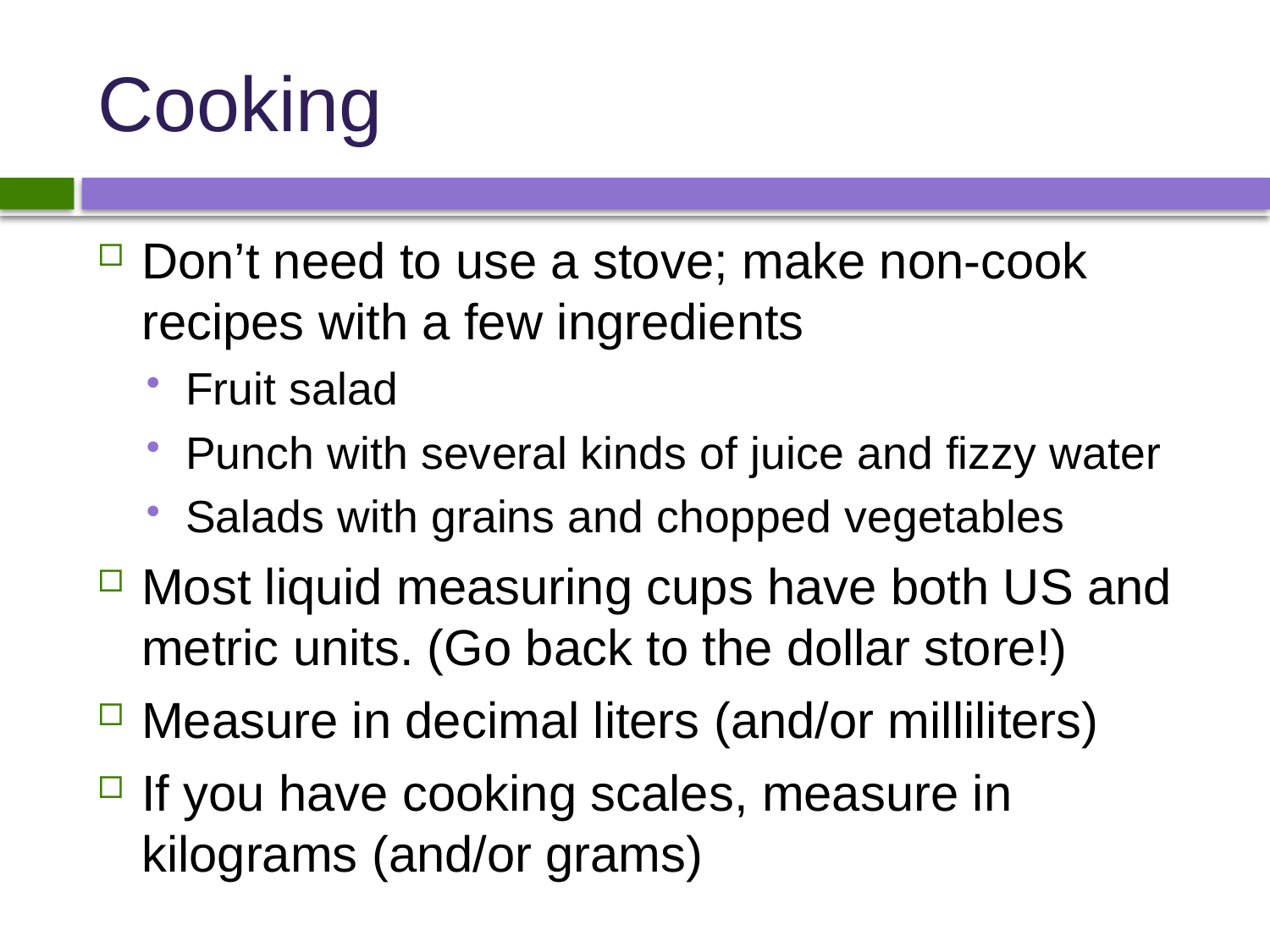

# Cooking
Don’t need to use a stove; make non-cook recipes with a few ingredients
Fruit salad
Punch with several kinds of juice and fizzy water
Salads with grains and chopped vegetables
Most liquid measuring cups have both US and metric units. (Go back to the dollar store!)
Measure in decimal liters (and/or milliliters)
If you have cooking scales, measure in kilograms (and/or grams)